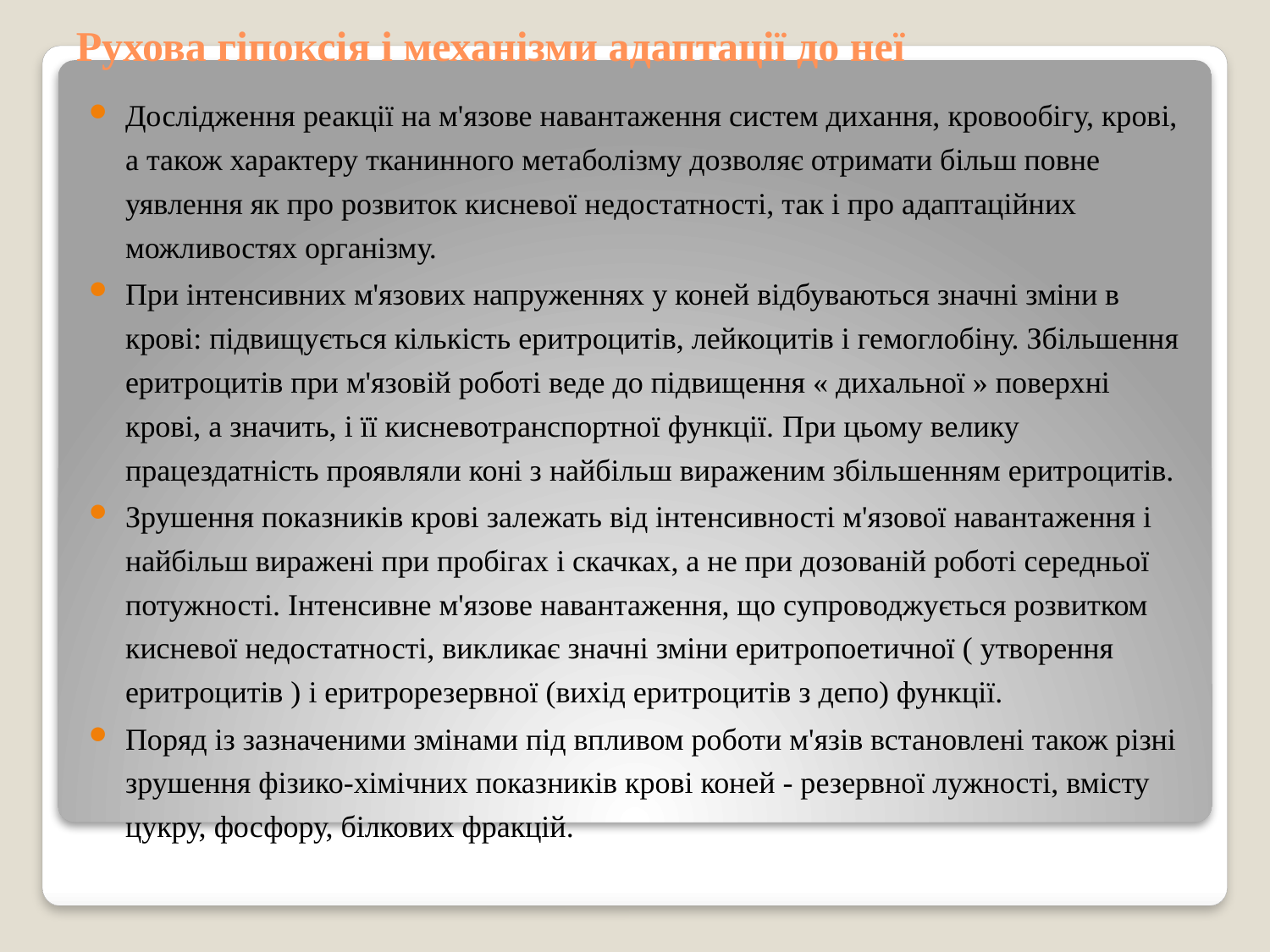

# Рухова гіпоксія і механізми адаптації до неї
Дослідження реакції на м'язове навантаження систем дихання, кровообігу, крові, а також характеру тканинного метаболізму дозволяє отримати більш повне уявлення як про розвиток кисневої недостатності, так і про адаптаційних можливостях організму.
При інтенсивних м'язових напруженнях у коней відбуваються значні зміни в крові: підвищується кількість еритроцитів, лейкоцитів і гемоглобіну. Збільшення еритроцитів при м'язовій роботі веде до підвищення « дихальної » поверхні крові, а значить, і її кисневотранспортної функції. При цьому велику працездатність проявляли коні з найбільш вираженим збільшенням еритроцитів.
Зрушення показників крові залежать від інтенсивності м'язової навантаження і найбільш виражені при пробігах і скачках, а не при дозованій роботі середньої потужності. Інтенсивне м'язове навантаження, що супроводжується розвитком кисневої недостатності, викликає значні зміни еритропоетичної ( утворення еритроцитів ) і еритрорезервної (вихід еритроцитів з депо) функції.
Поряд із зазначеними змінами під впливом роботи м'язів встановлені також різні зрушення фізико-хімічних показників крові коней - резервної лужності, вмісту цукру, фосфору, білкових фракцій.